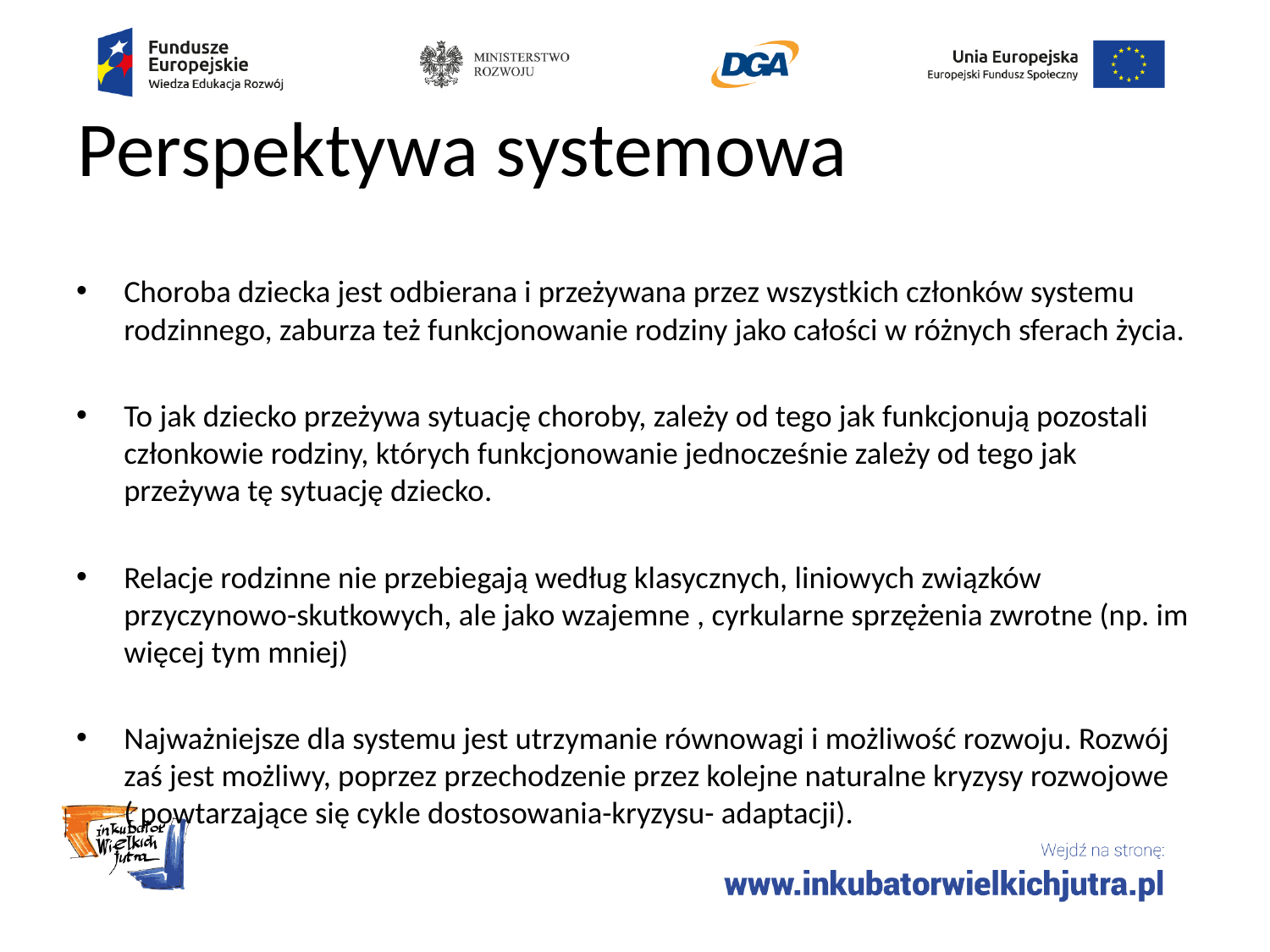

# Perspektywa systemowa

Choroba dziecka jest odbierana i przeżywana przez wszystkich członków systemu rodzinnego, zaburza też funkcjonowanie rodziny jako całości w różnych sferach życia.

To jak dziecko przeżywa sytuację choroby, zależy od tego jak funkcjonują pozostali członkowie rodziny, których funkcjonowanie jednocześnie zależy od tego jak przeżywa tę sytuację dziecko.

Relacje rodzinne nie przebiegają według klasycznych, liniowych związków przyczynowo-skutkowych, ale jako wzajemne , cyrkularne sprzężenia zwrotne (np. im więcej tym mniej)

Najważniejsze dla systemu jest utrzymanie równowagi i możliwość rozwoju. Rozwój zaś jest możliwy, poprzez przechodzenie przez kolejne naturalne kryzysy rozwojowe ( powtarzające się cykle dostosowania-kryzysu- adaptacji).